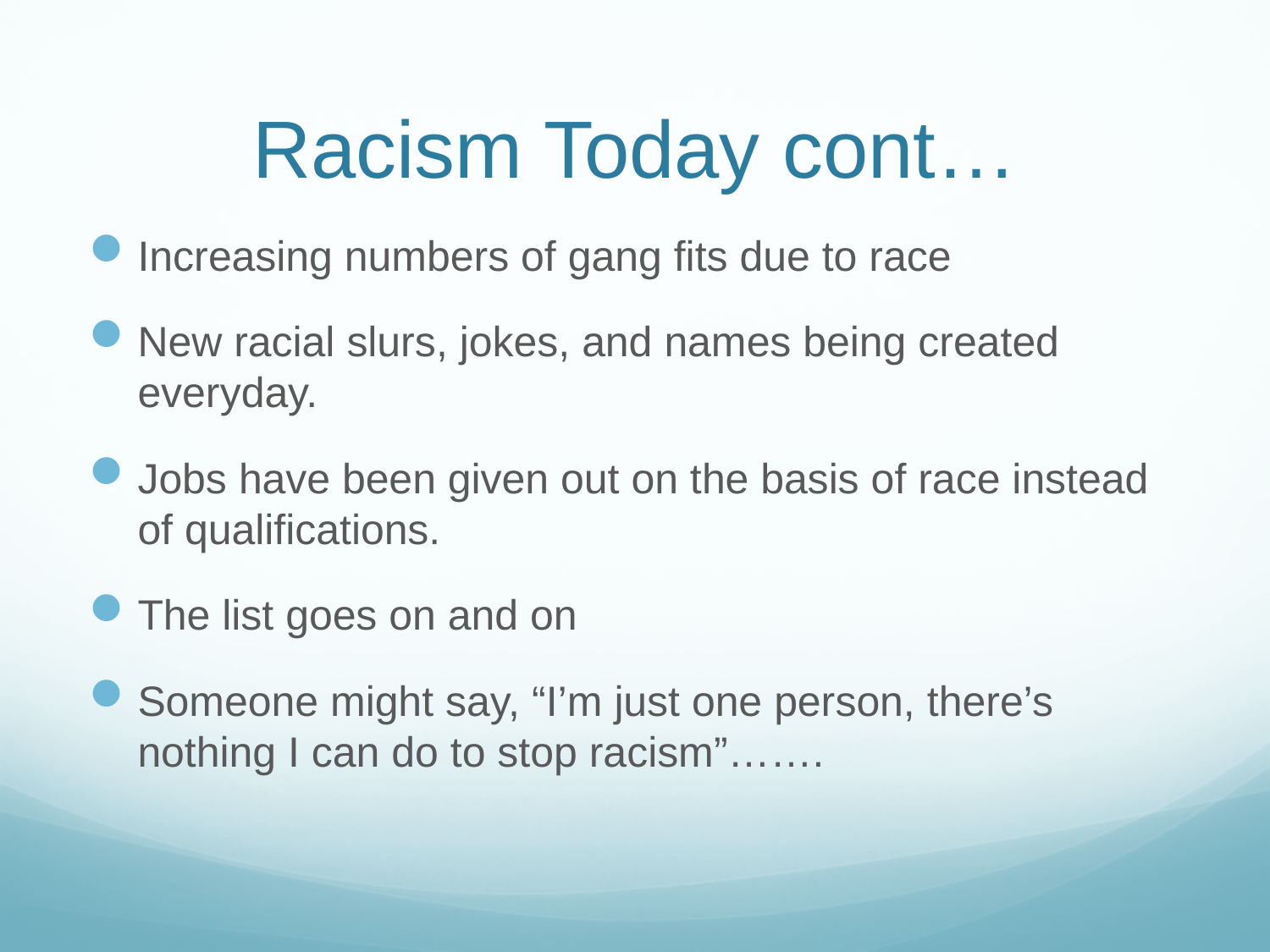

# Racism Today cont…
Increasing numbers of gang fits due to race
New racial slurs, jokes, and names being created everyday.
Jobs have been given out on the basis of race instead of qualifications.
The list goes on and on
Someone might say, “I’m just one person, there’s nothing I can do to stop racism”…….